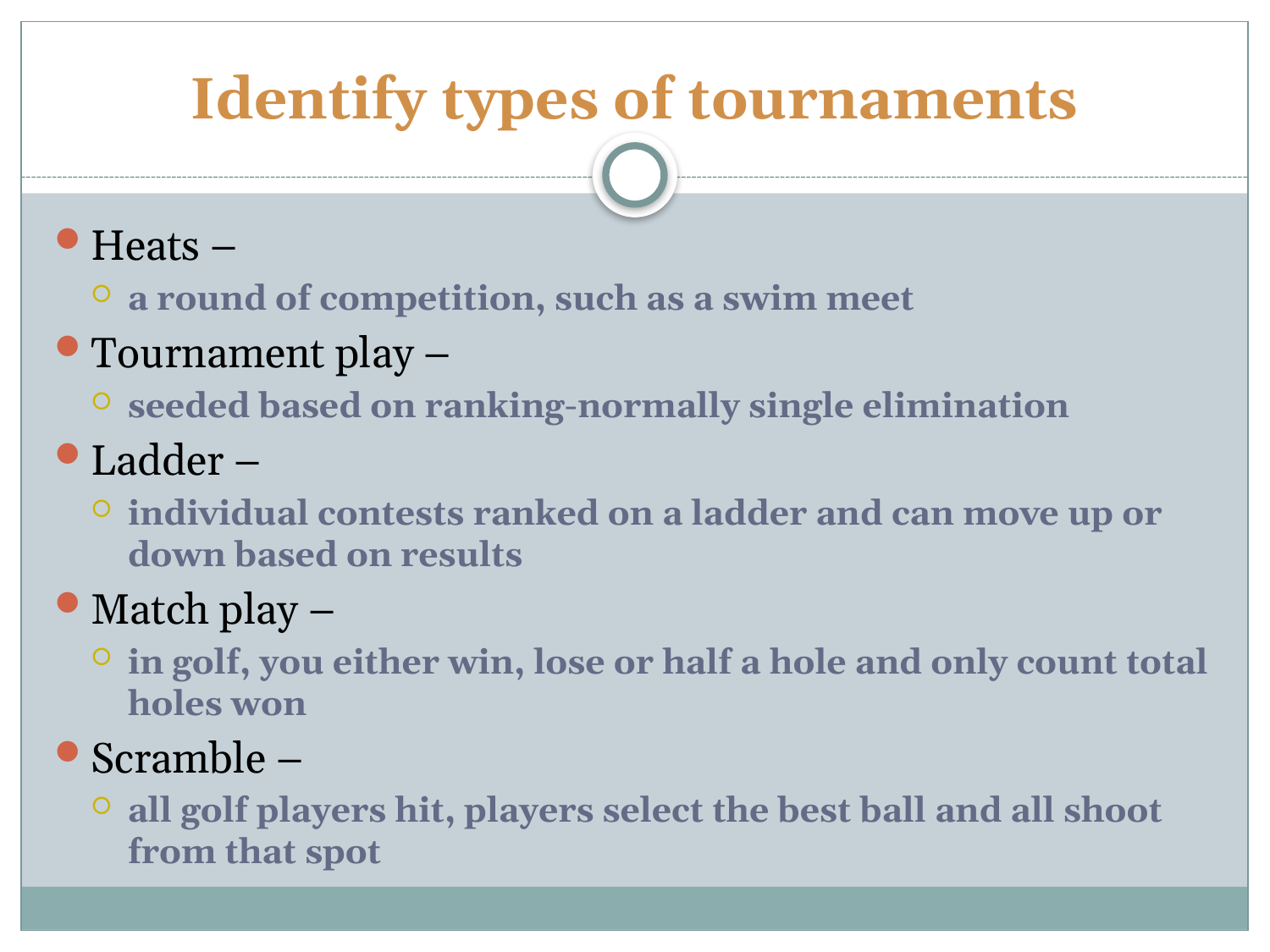

# Identify types of tournaments
Heats –
a round of competition, such as a swim meet
Tournament play –
seeded based on ranking-normally single elimination
Ladder –
individual contests ranked on a ladder and can move up or down based on results
Match play –
in golf, you either win, lose or half a hole and only count total holes won
Scramble –
all golf players hit, players select the best ball and all shoot from that spot